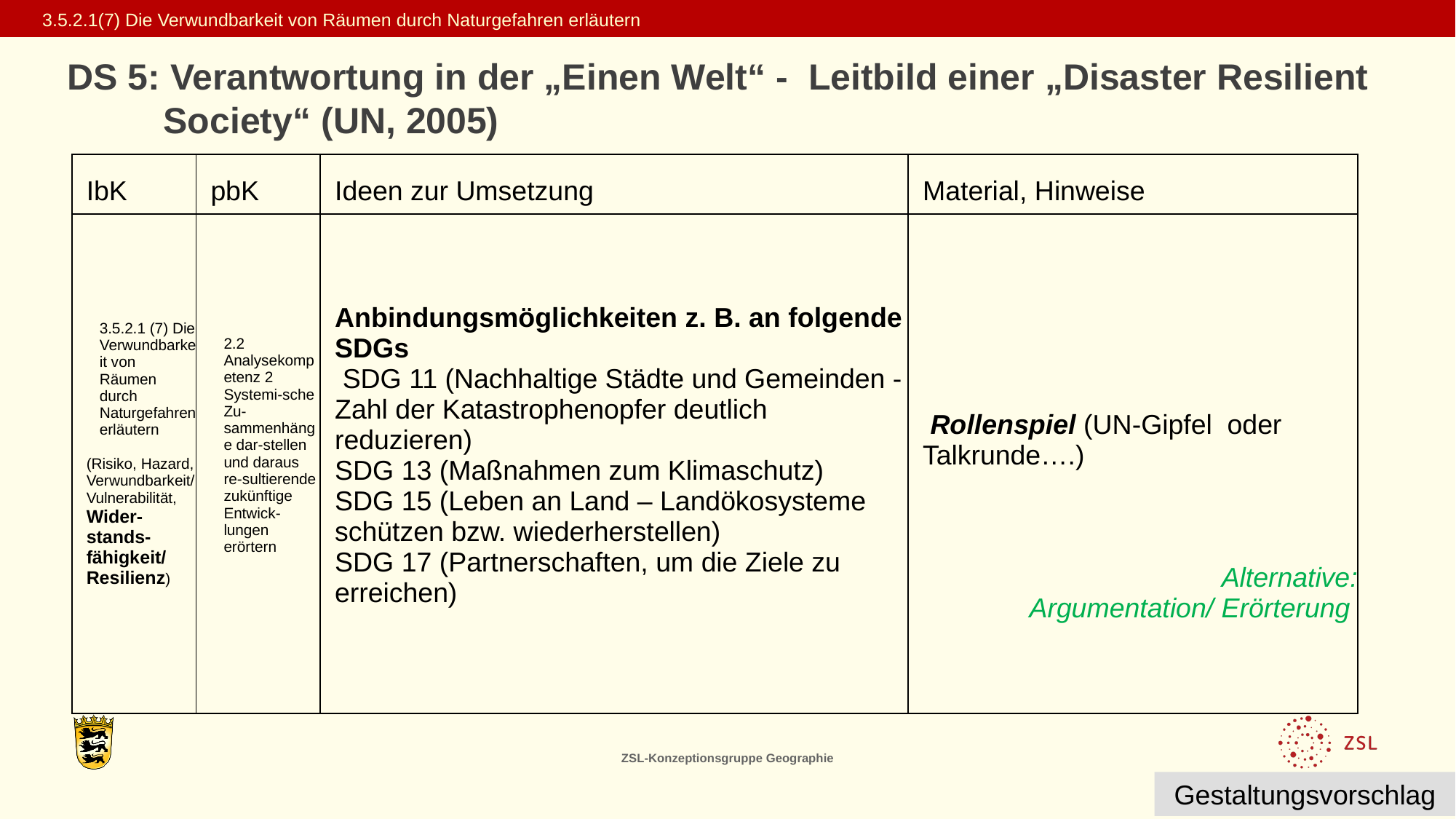

3.5.2.1(7) Die Verwundbarkeit von Räumen durch Naturgefahren erläutern
DS 5: Verantwortung in der „Einen Welt“ -  Leitbild einer „Disaster Resilient Society“ (UN, 2005)
| IbK | pbK | Ideen zur Umsetzung | Material, Hinweise |
| --- | --- | --- | --- |
| 3.5.2.1 (7) Die Verwundbarkeit von Räumen durch Naturgefahren erläutern (Risiko, Hazard, Verwundbarkeit/ Vulnerabilität, Wider-stands-fähigkeit/ Resilienz) | 2.2 Analysekompetenz 2 Systemi-sche Zu-sammenhänge dar-stellen und daraus re-sultierende zukünftige Entwick-lungen erörtern | Anbindungsmöglichkeiten z. B. an folgende SDGs  SDG 11 (Nachhaltige Städte und Gemeinden - Zahl der Katastrophenopfer deutlich reduzieren) SDG 13 (Maßnahmen zum Klimaschutz) SDG 15 (Leben an Land – Landökosysteme schützen bzw. wiederherstellen) SDG 17 (Partnerschaften, um die Ziele zu erreichen) | Rollenspiel (UN-Gipfel oder Talkrunde….) Alternative: Argumentation/ Erörterung |
ZSL-Konzeptionsgruppe Geographie
Gestaltungsvorschlag